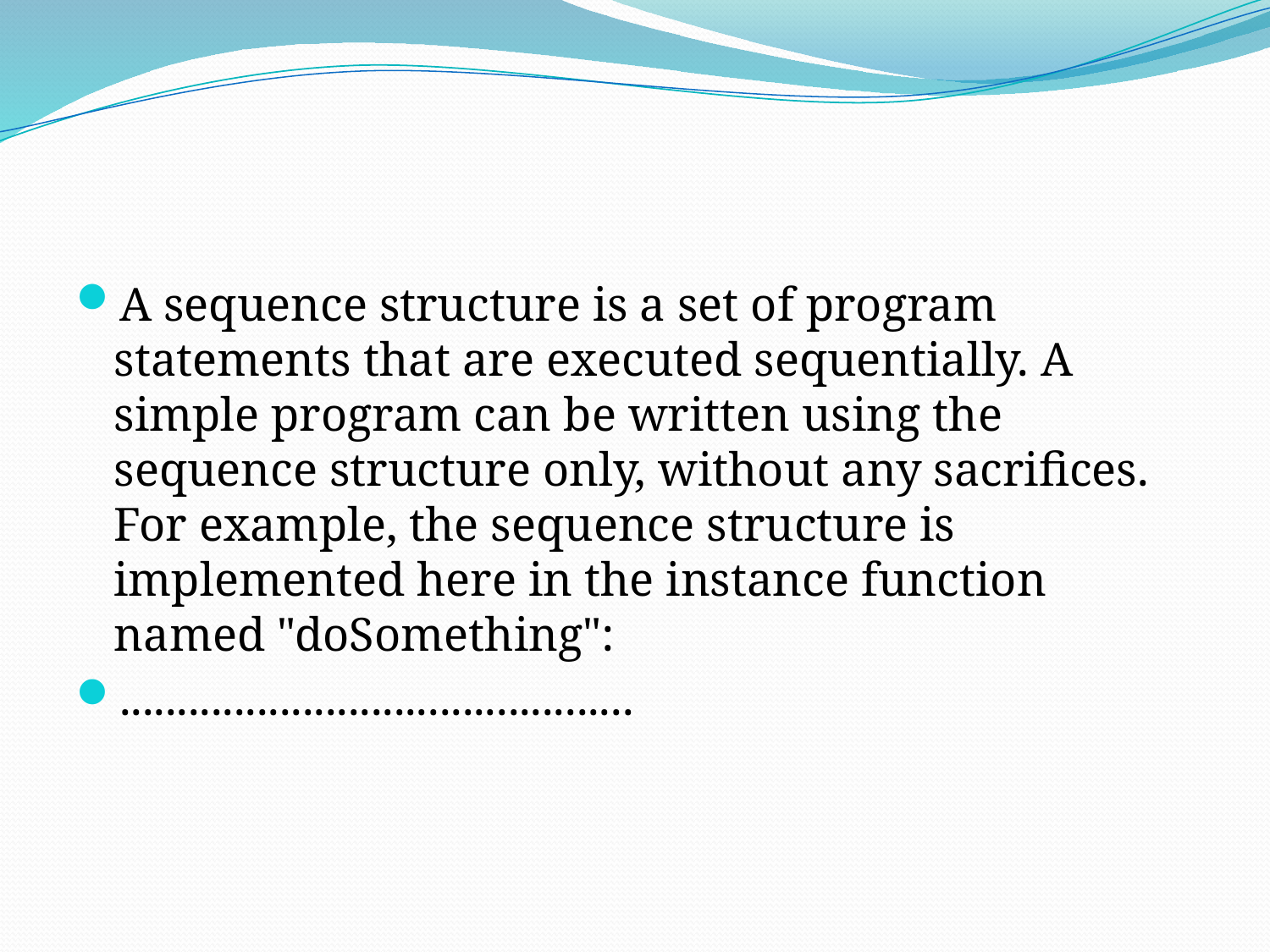

#
A sequence structure is a set of program statements that are executed sequentially. A simple program can be written using the sequence structure only, without any sacrifices. For example, the sequence structure is implemented here in the instance function named "doSomething":
.............................................